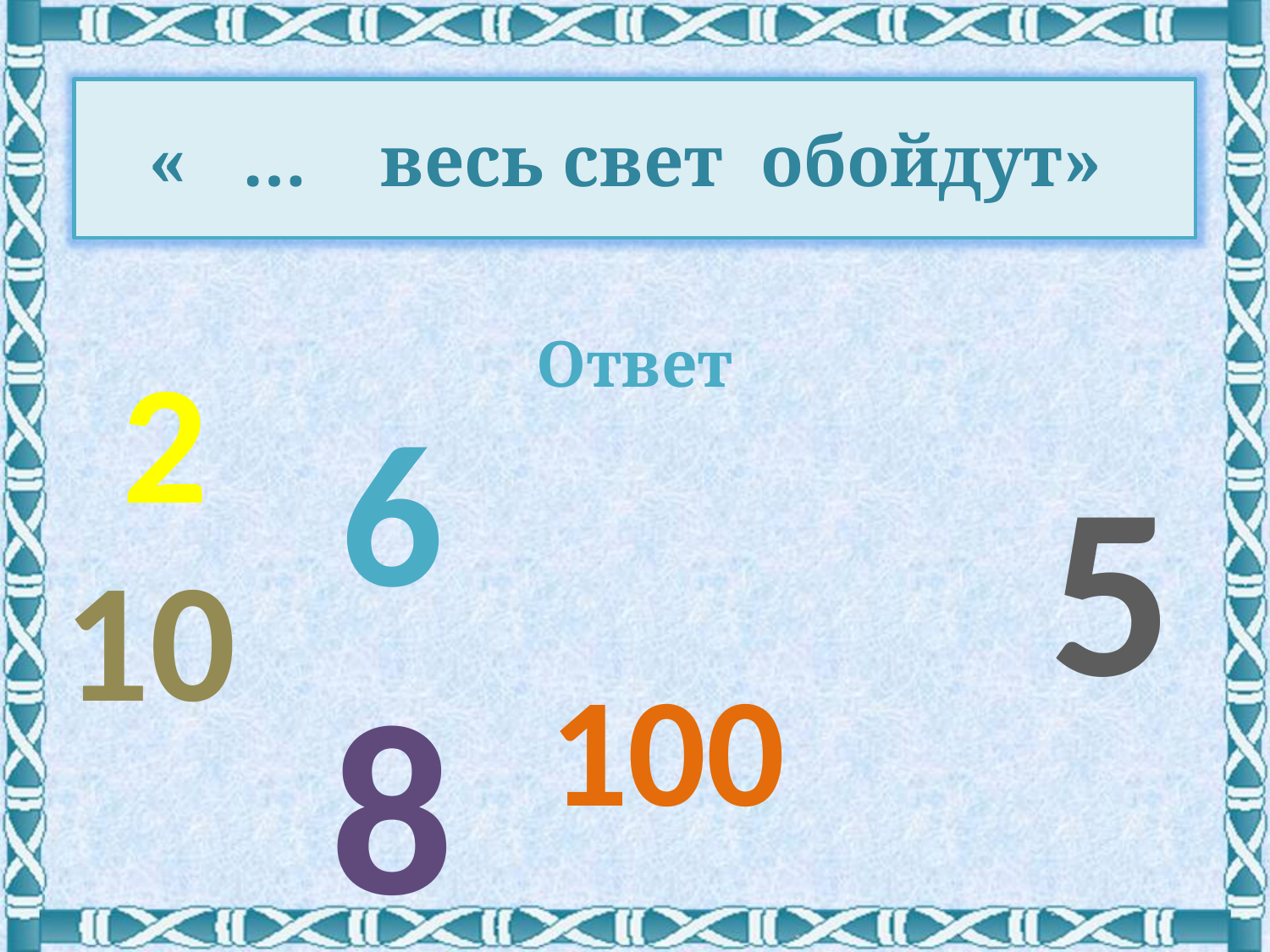

«   …    весь свет  обойдут»
Ответ
2
6
5
10
8
100